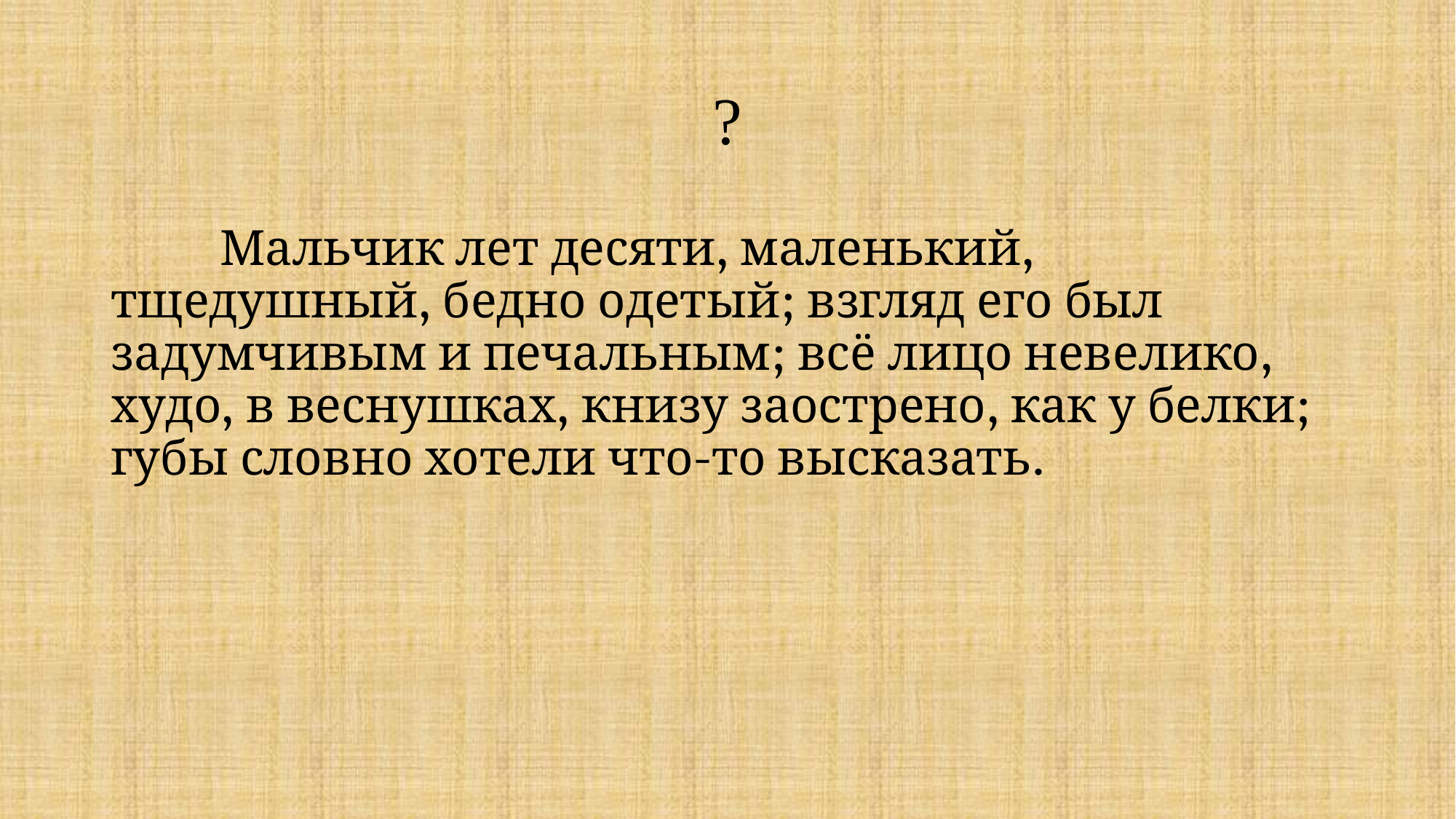

# ?
 	Мальчик лет десяти, маленький, тщедушный, бедно одетый; взгляд его был задумчивым и печальным; всё лицо невелико, худо, в веснушках, книзу заострено, как у белки; губы словно хотели что-то высказать.